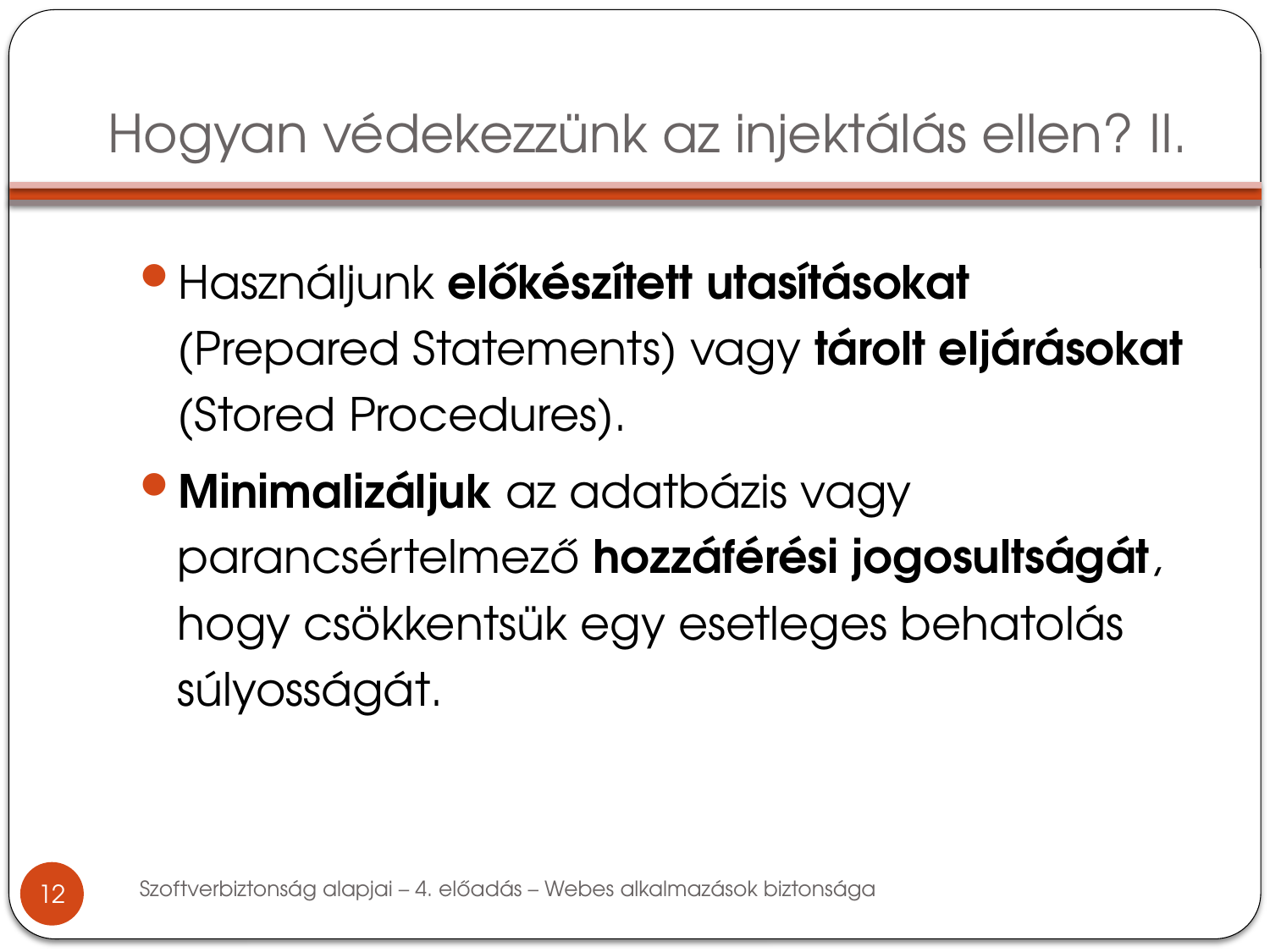

# Hogyan védekezzünk az injektálás ellen? II.
Használjunk előkészített utasításokat (Prepared Statements) vagy tárolt eljárásokat (Stored Procedures).
Minimalizáljuk az adatbázis vagy parancsértelmező hozzáférési jogosultságát, hogy csökkentsük egy esetleges behatolás súlyosságát.
Szoftverbiztonság alapjai – 4. előadás – Webes alkalmazások biztonsága
12